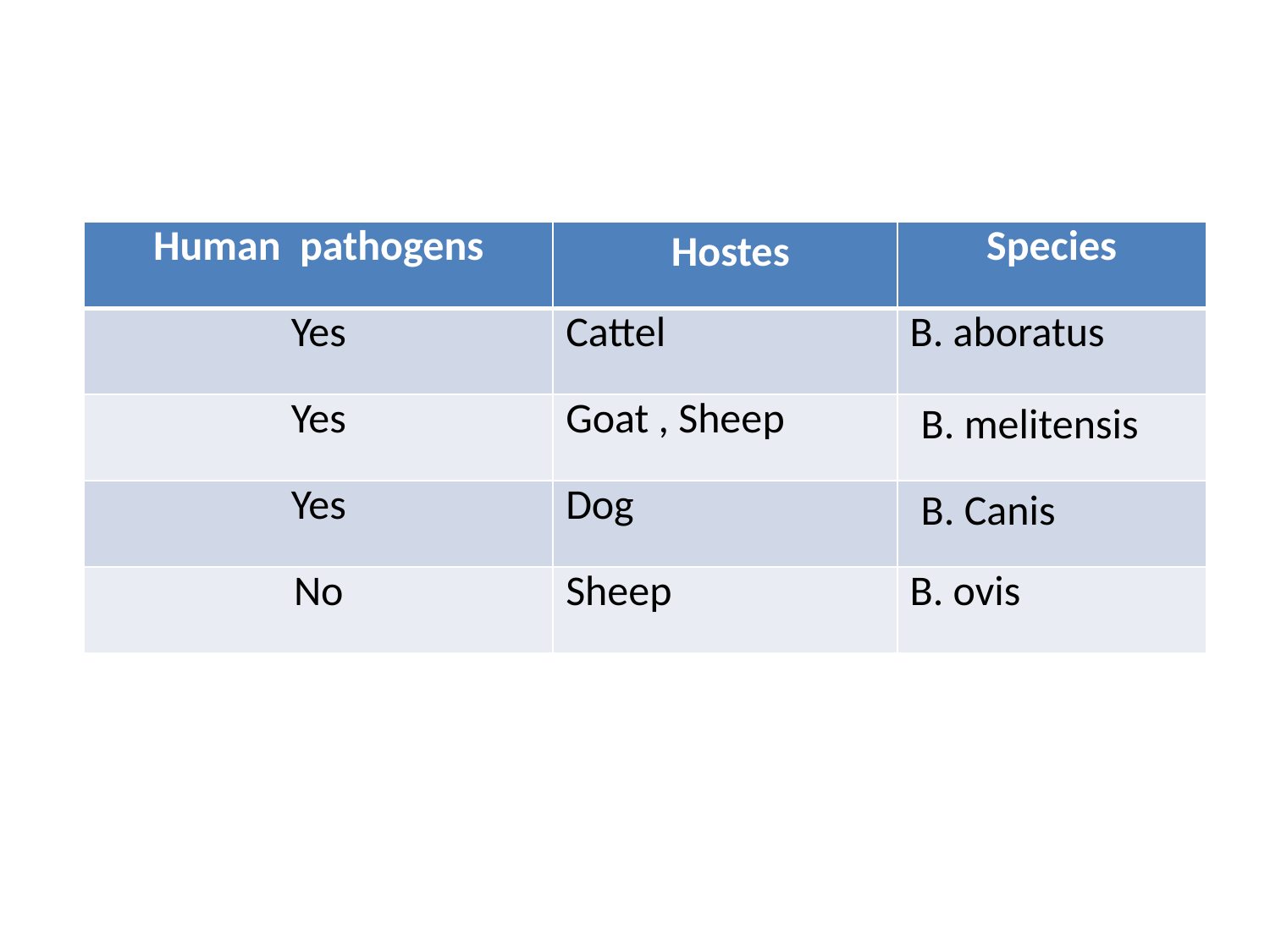

#
| Human pathogens | Hostes | Species |
| --- | --- | --- |
| Yes | Cattel | B. aboratus |
| Yes | Goat , Sheep | B. melitensis |
| Yes | Dog | B. Canis |
| No | Sheep | B. ovis |